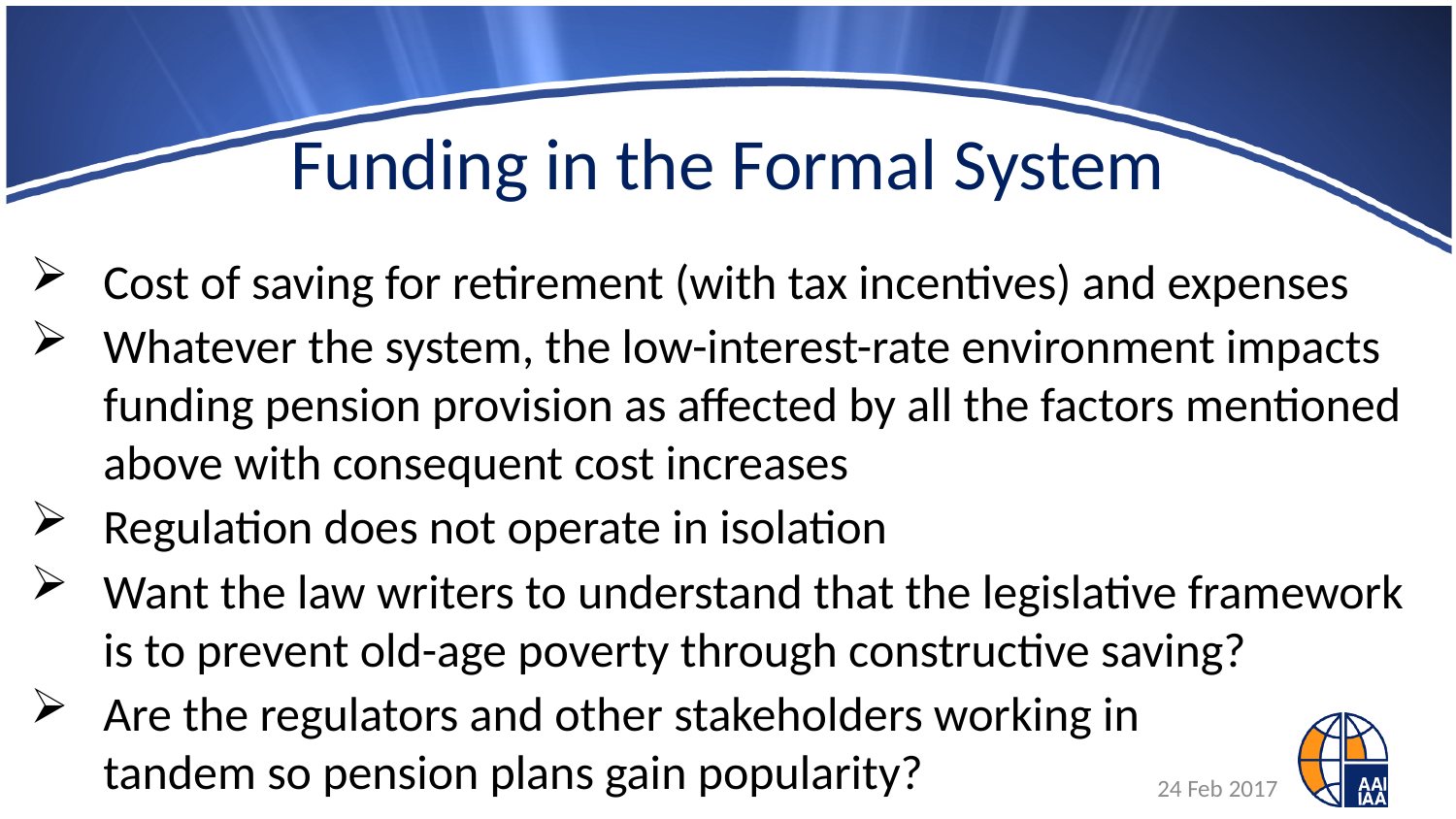

# Funding in the Formal System
Cost of saving for retirement (with tax incentives) and expenses
Whatever the system, the low-interest-rate environment impacts funding pension provision as affected by all the factors mentioned above with consequent cost increases
Regulation does not operate in isolation
Want the law writers to understand that the legislative framework is to prevent old-age poverty through constructive saving?
Are the regulators and other stakeholders working in
tandem so pension plans gain popularity?
24 Feb 2017